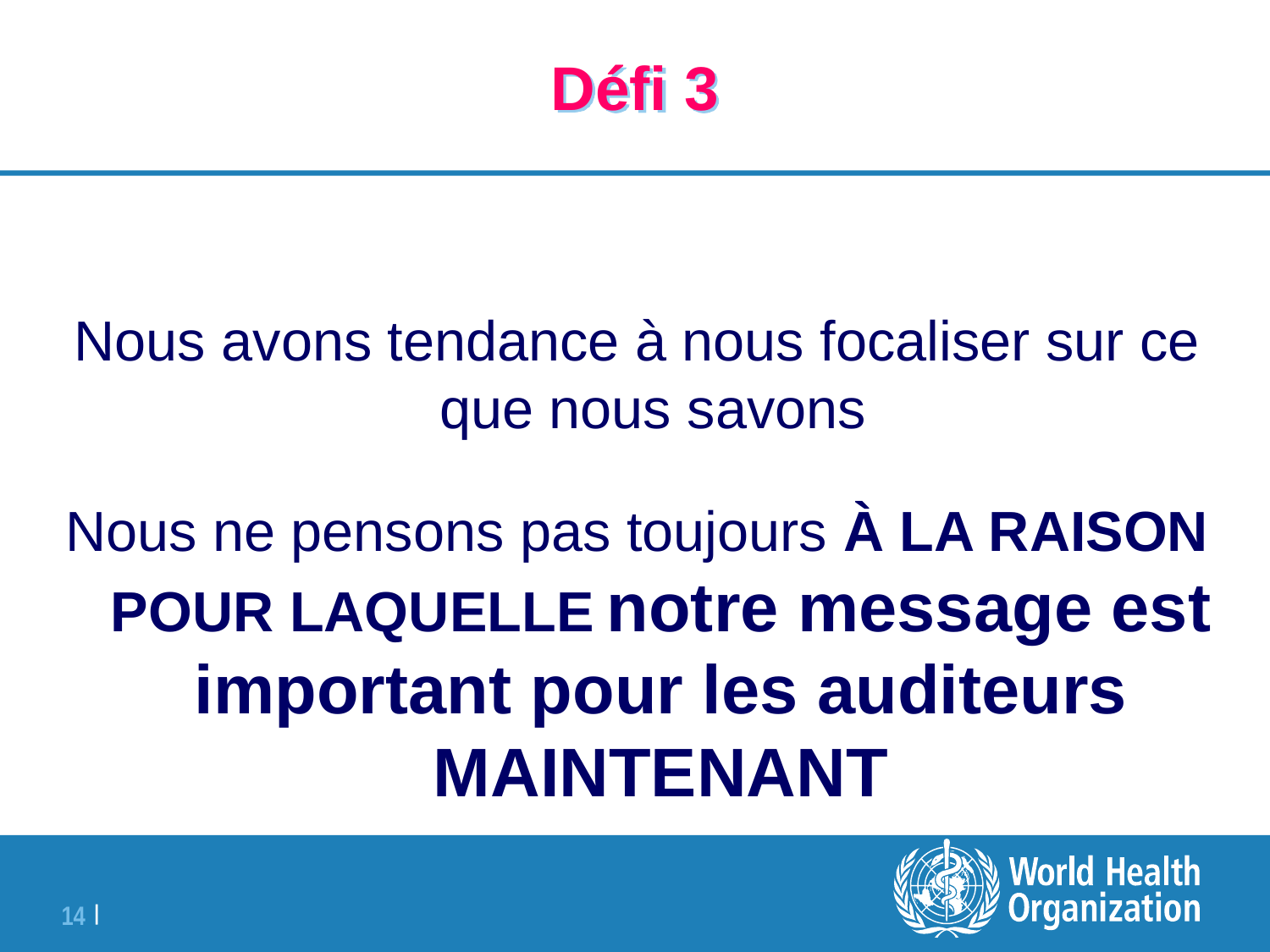

Défi 3

Nous avons tendance à nous focaliser sur ce que nous savons
Nous ne pensons pas toujours À LA RAISON POUR LAQUELLE notre message est important pour les auditeurs MAINTENANT